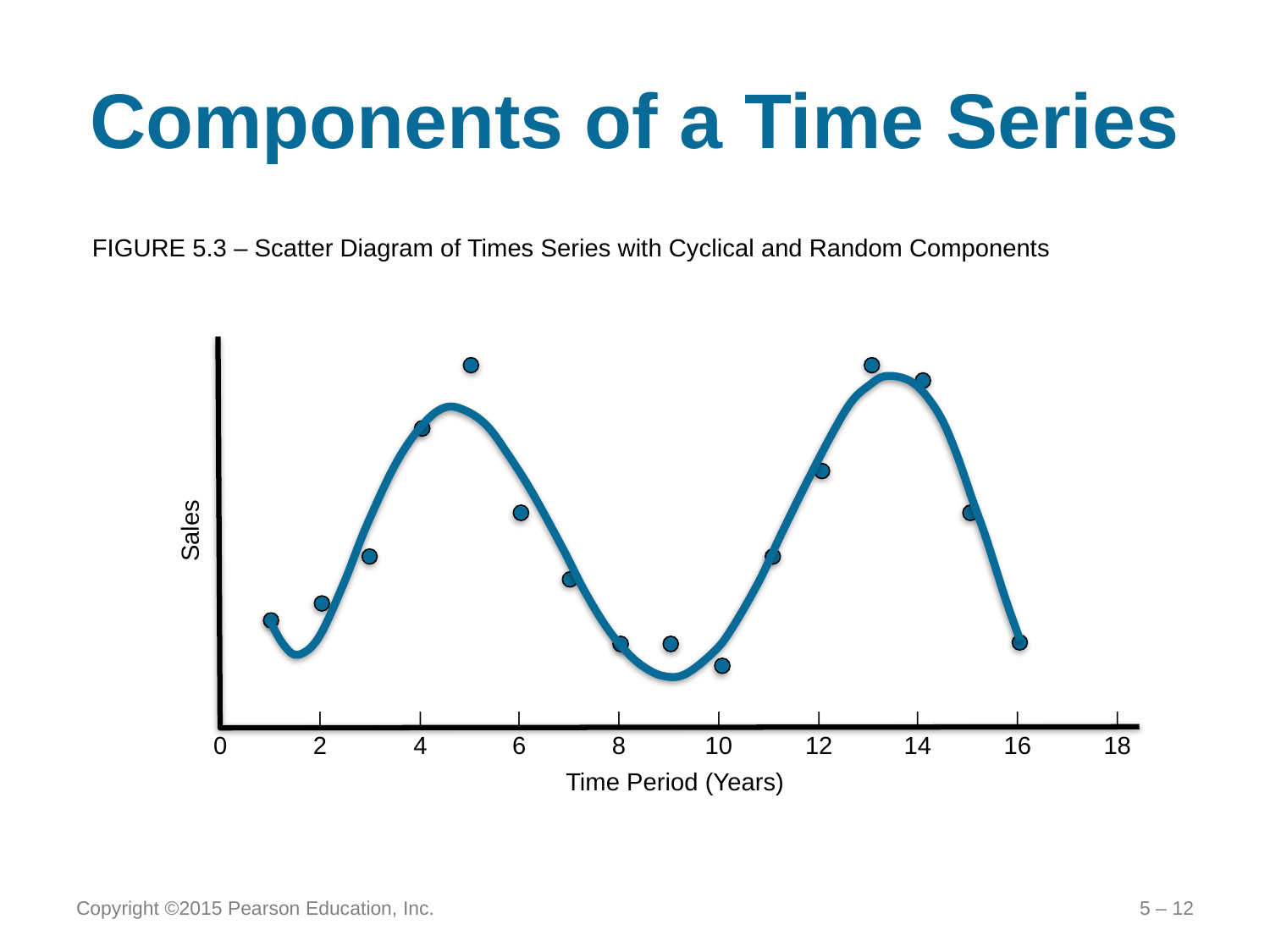

# Components of a Time Series
FIGURE 5.3 – Scatter Diagram of Times Series with Cyclical and Random Components

Sales
	|	|	|	|	|	|	|	|	|	|
	0	2	4	6	8	10	12	14	16	18
Time Period (Years)

Copyright ©2015 Pearson Education, Inc.
5 – 12